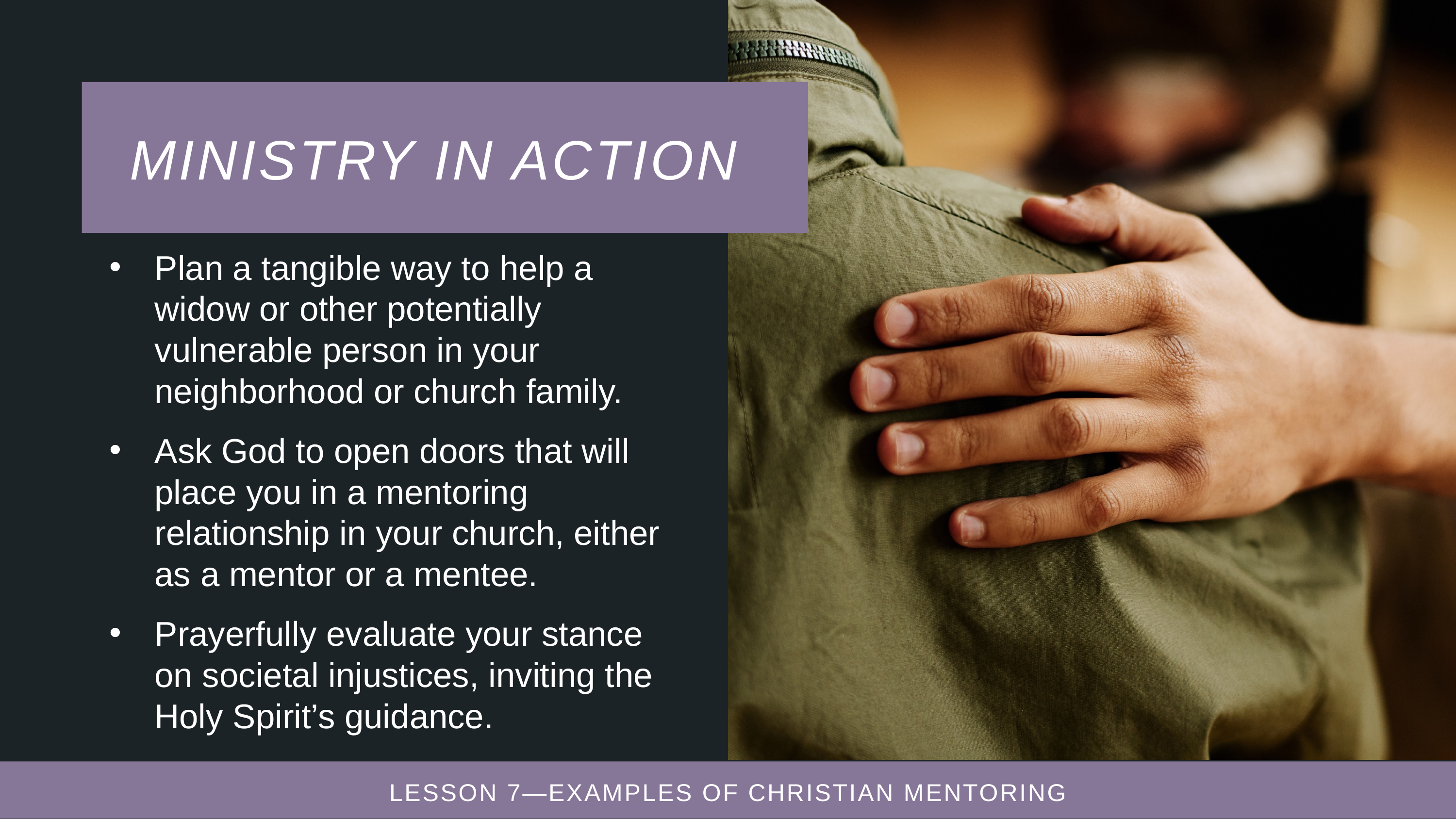

Plan a tangible way to help a widow or other potentially vulnerable person in your neighborhood or church family.
Ask God to open doors that will place you in a mentoring relationship in your church, either as a mentor or a mentee.
Prayerfully evaluate your stance on societal injustices, inviting the Holy Spirit’s guidance.